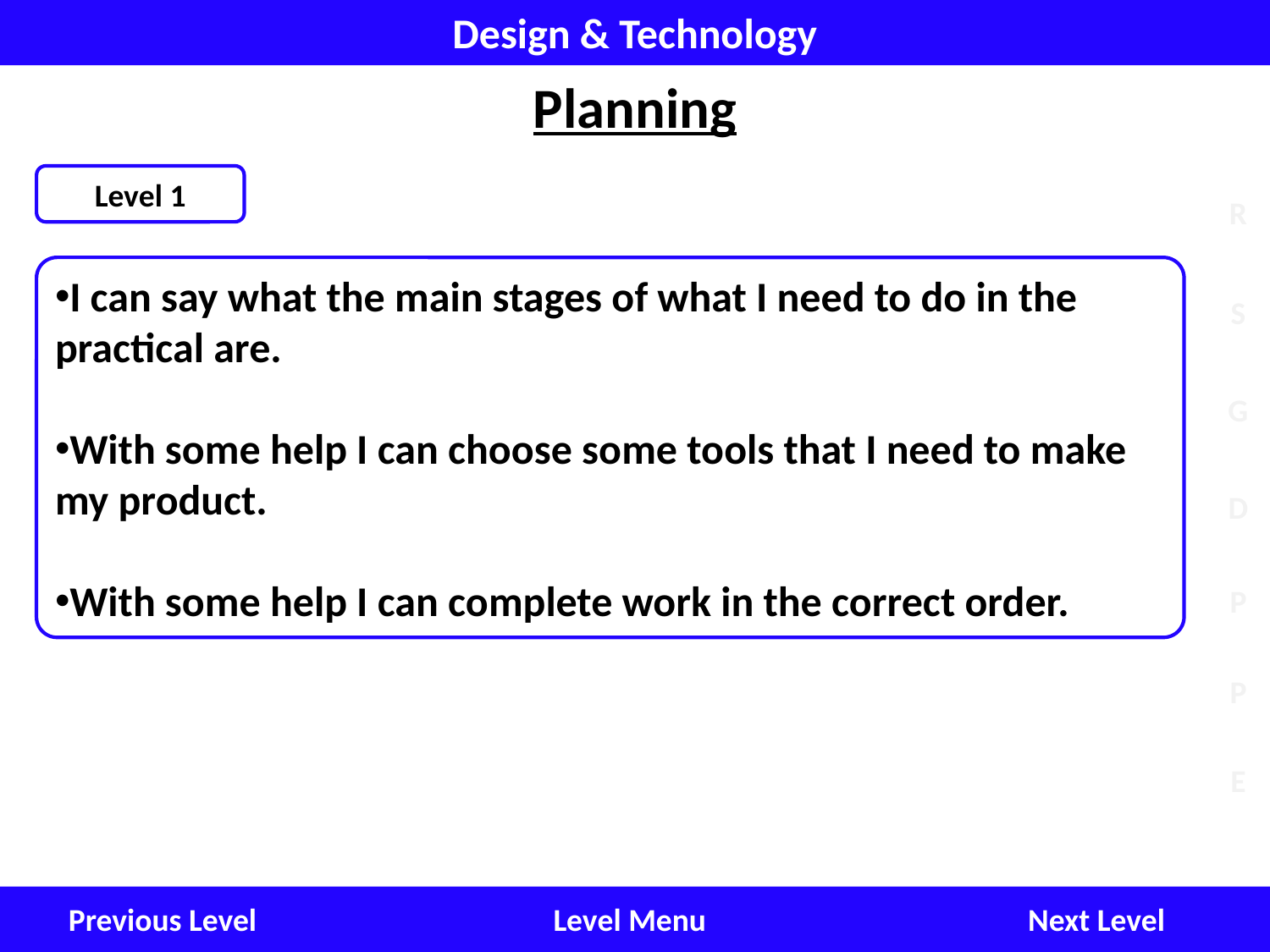

Design & Technology
Planning
Level 1
I can say what the main stages of what I need to do in the practical are.

With some help I can choose some tools that I need to make my product.

With some help I can complete work in the correct order.

Next Level
Level Menu
Previous Level